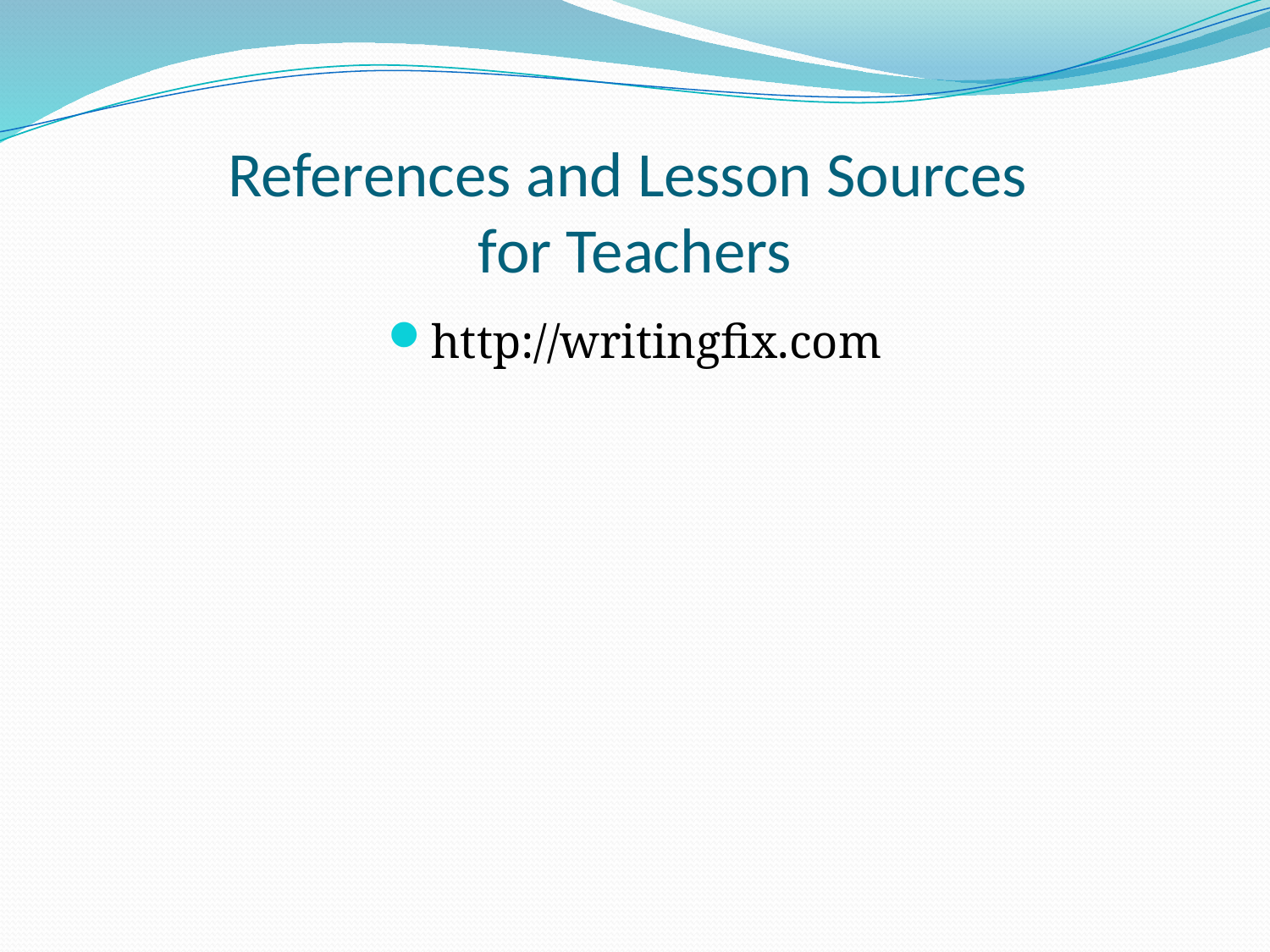

# References and Lesson Sources for Teachers
http://writingfix.com